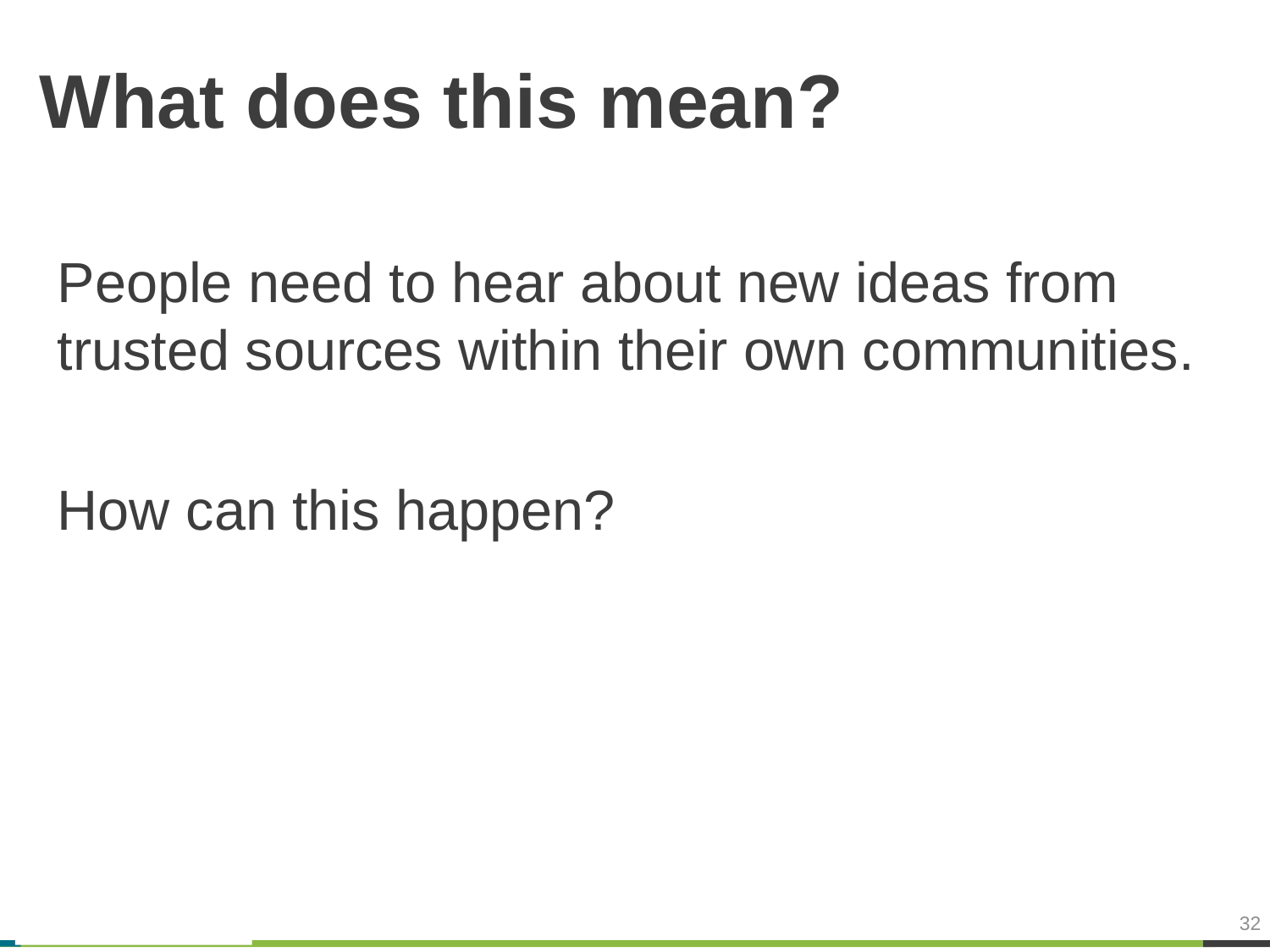

# What does this mean?
People need to hear about new ideas from trusted sources within their own communities.

How can this happen?